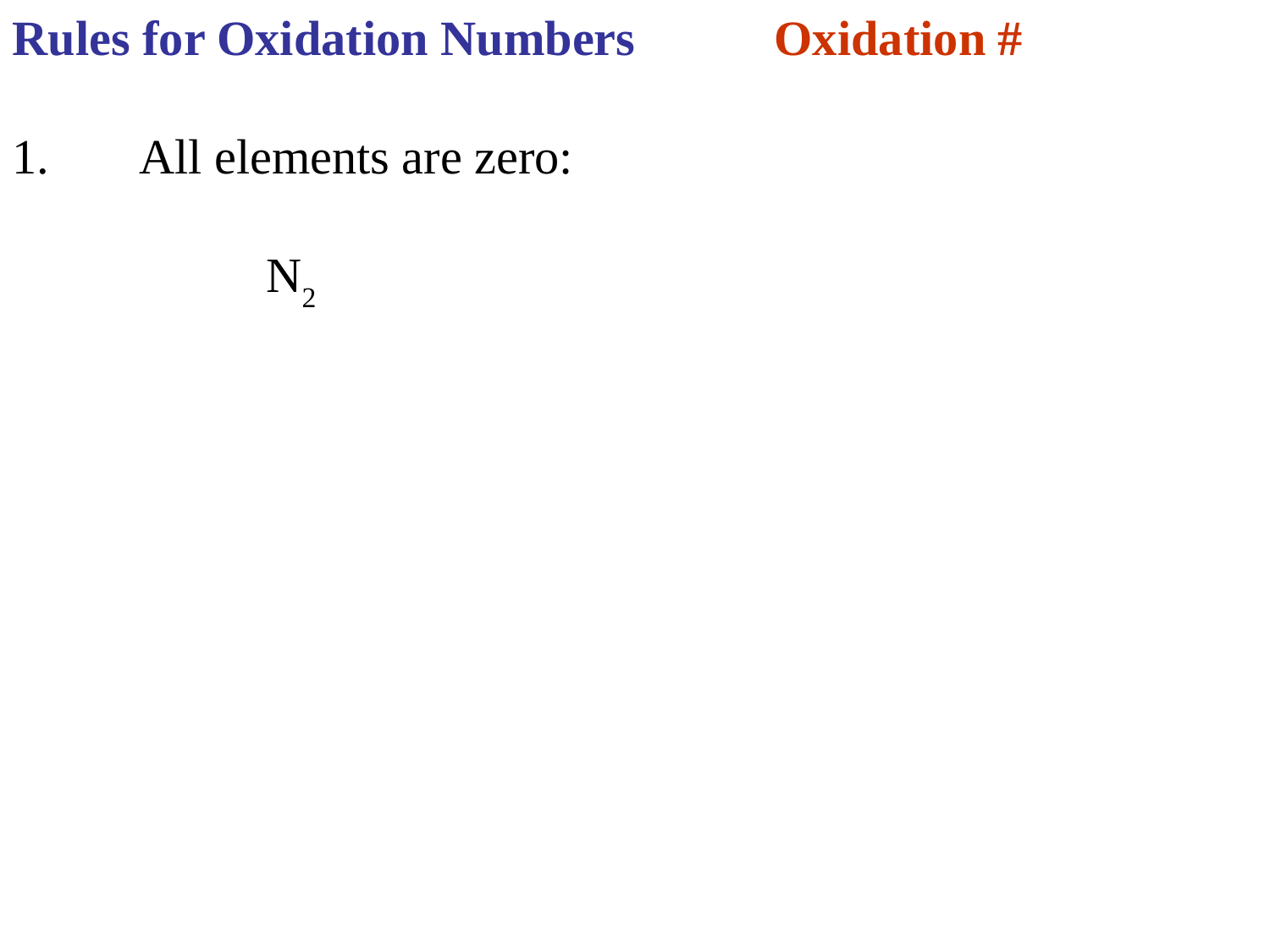

Rules for Oxidation Numbers		Oxidation #

1.	All elements are zero:

		N2